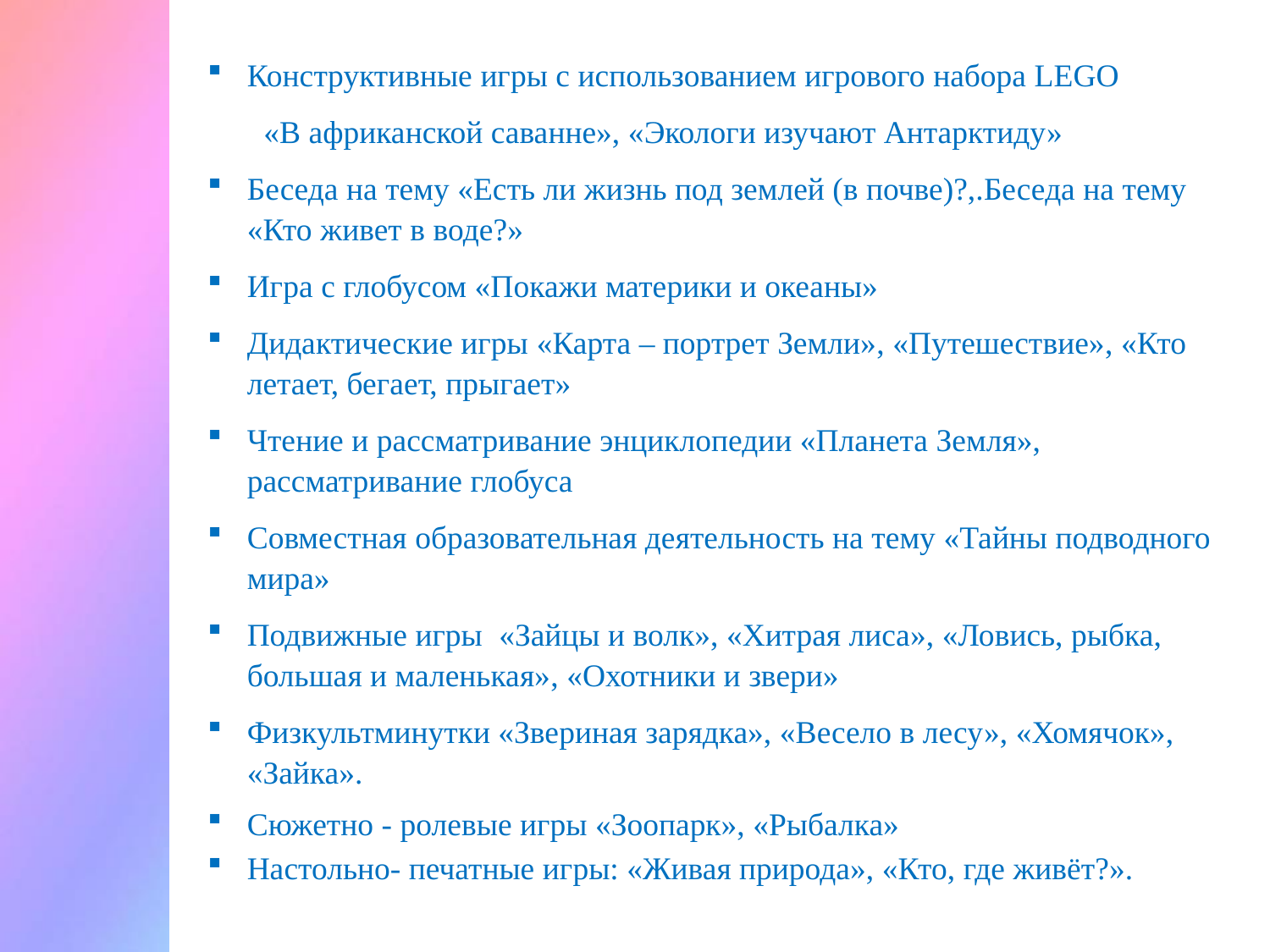

Конструктивные игры с использованием игрового набора LEGO
       «В африканской саванне», «Экологи изучают Антарктиду»
Беседа на тему «Есть ли жизнь под землей (в почве)?,.Беседа на тему «Кто живет в воде?»
Игра с глобусом «Покажи материки и океаны»
Дидактические игры «Карта – портрет Земли», «Путешествие», «Кто летает, бегает, прыгает»
Чтение и рассматривание энциклопедии «Планета Земля», рассматривание глобуса
Совместная образовательная деятельность на тему «Тайны подводного мира»
Подвижные игры  «Зайцы и волк», «Хитрая лиса», «Ловись, рыбка, большая и маленькая», «Охотники и звери»
Физкультминутки «Звериная зарядка», «Весело в лесу», «Хомячок», «Зайка».
Сюжетно - ролевые игры «Зоопарк», «Рыбалка»
Настольно- печатные игры: «Живая природа», «Кто, где живёт?».